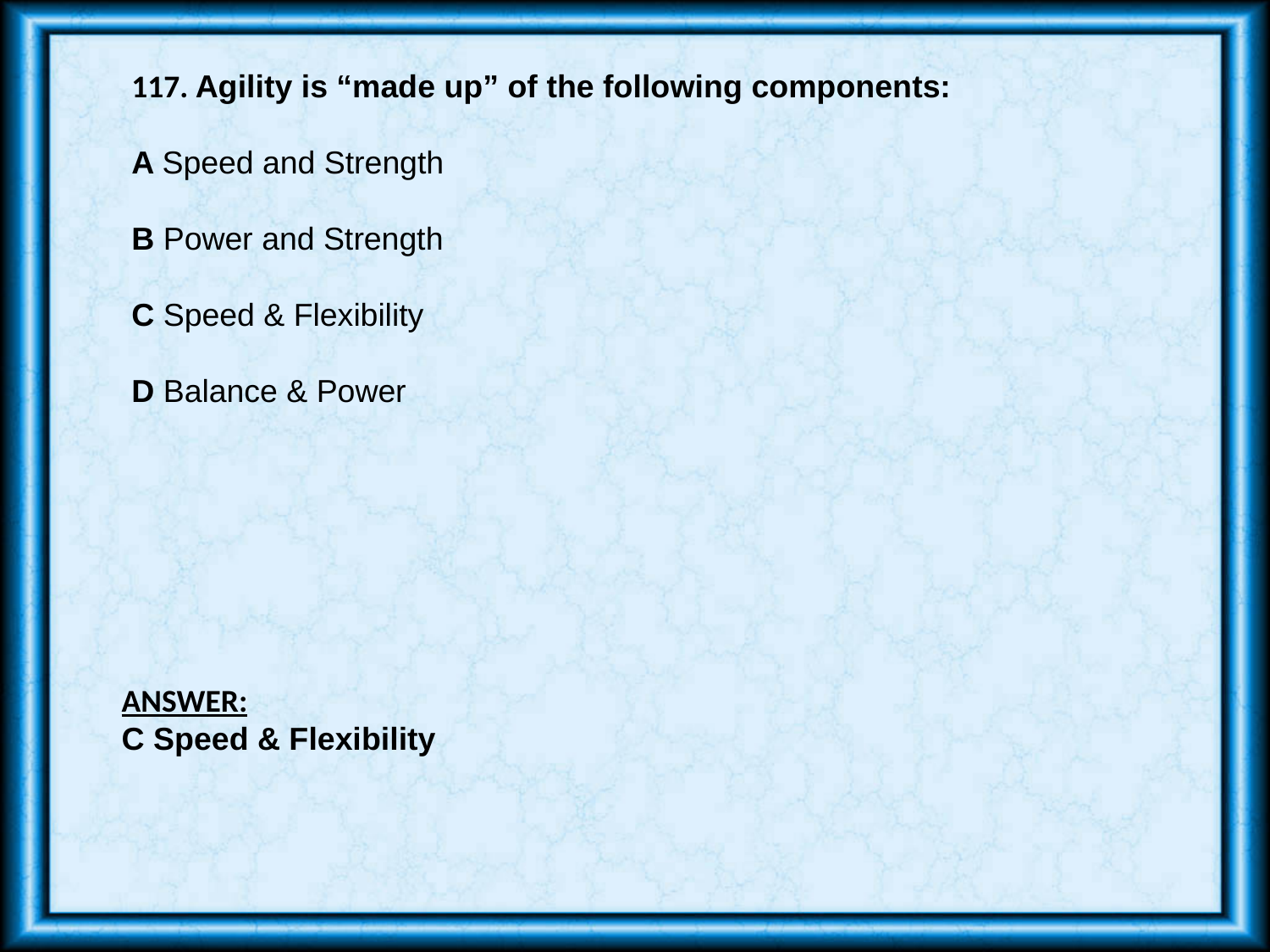

117. Agility is “made up” of the following components:

A Speed and Strength

B Power and Strength

C Speed & Flexibility

D Balance & Power

ANSWER:
C Speed & Flexibility